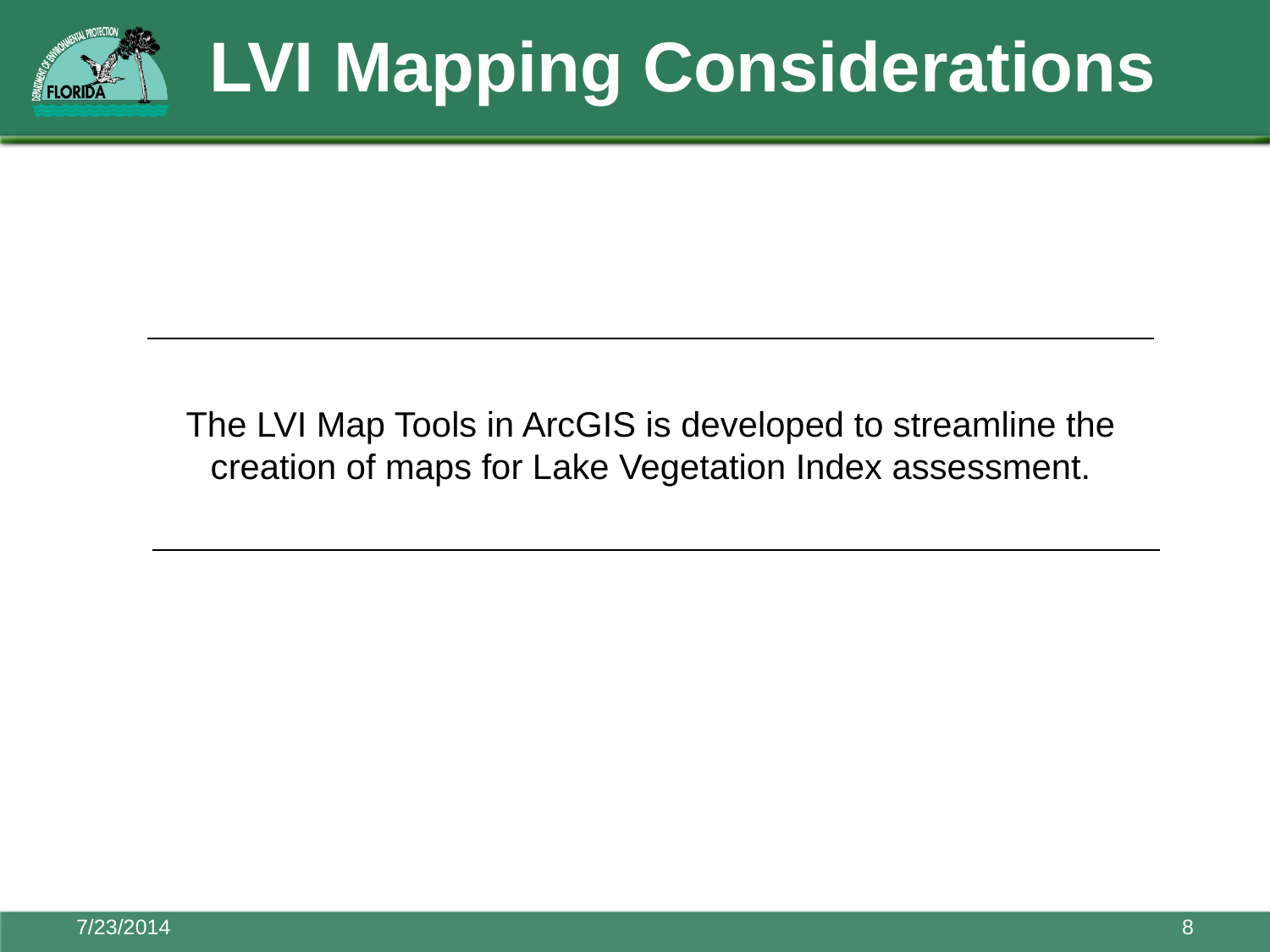

# LVI Mapping Considerations
The LVI Map Tools in ArcGIS is developed to streamline the creation of maps for Lake Vegetation Index assessment.
7/23/2014
8